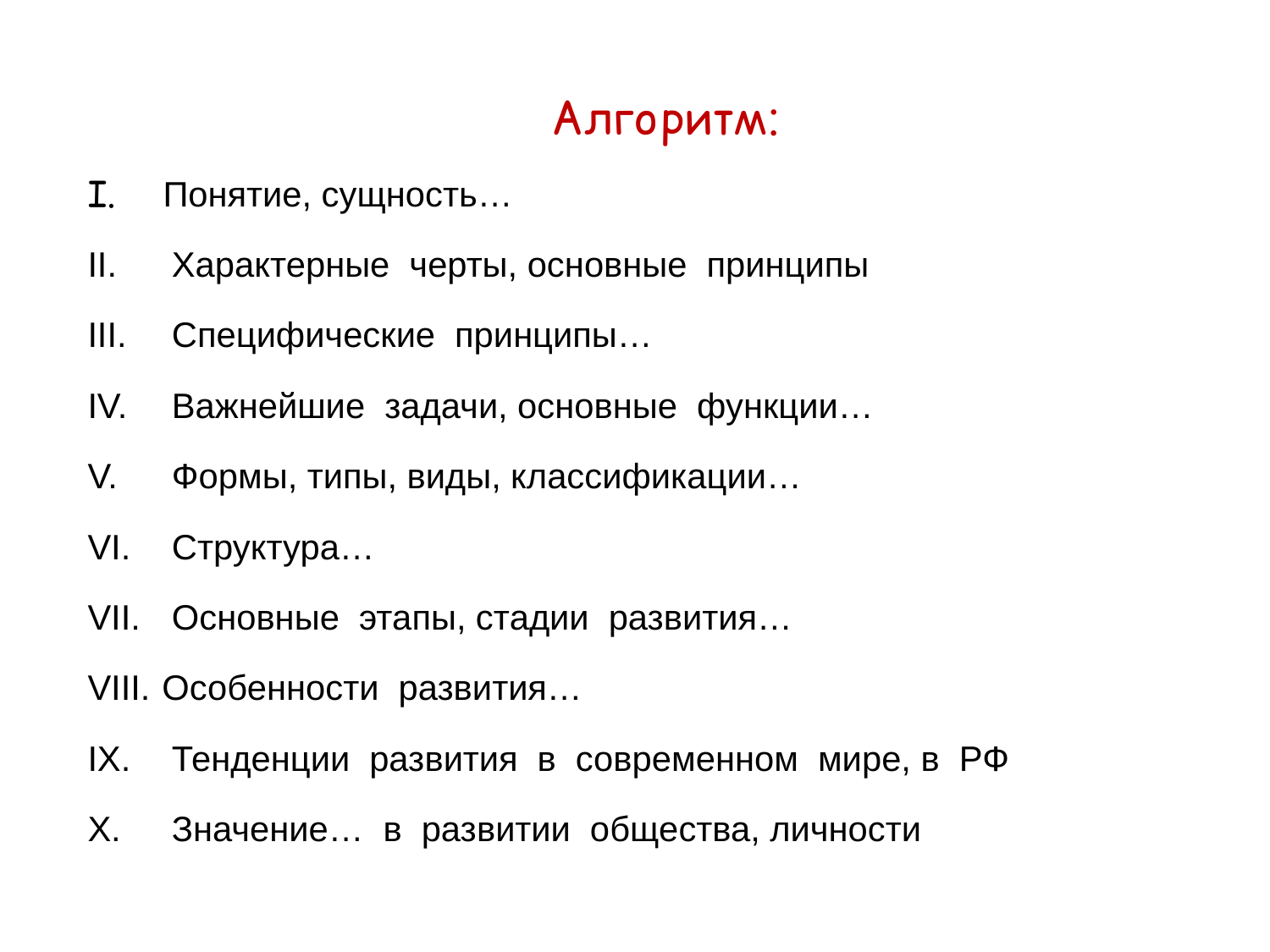

Алгоритм:
 Понятие, сущность…
  Характерные  черты, основные  принципы
  Специфические  принципы…
  Важнейшие  задачи, основные  функции…
  Формы, типы, виды, классификации…
  Структура…
  Основные  этапы, стадии  развития…
 Особенности  развития…
  Тенденции  развития  в  современном  мире, в  РФ
  Значение…  в  развитии  общества, личности